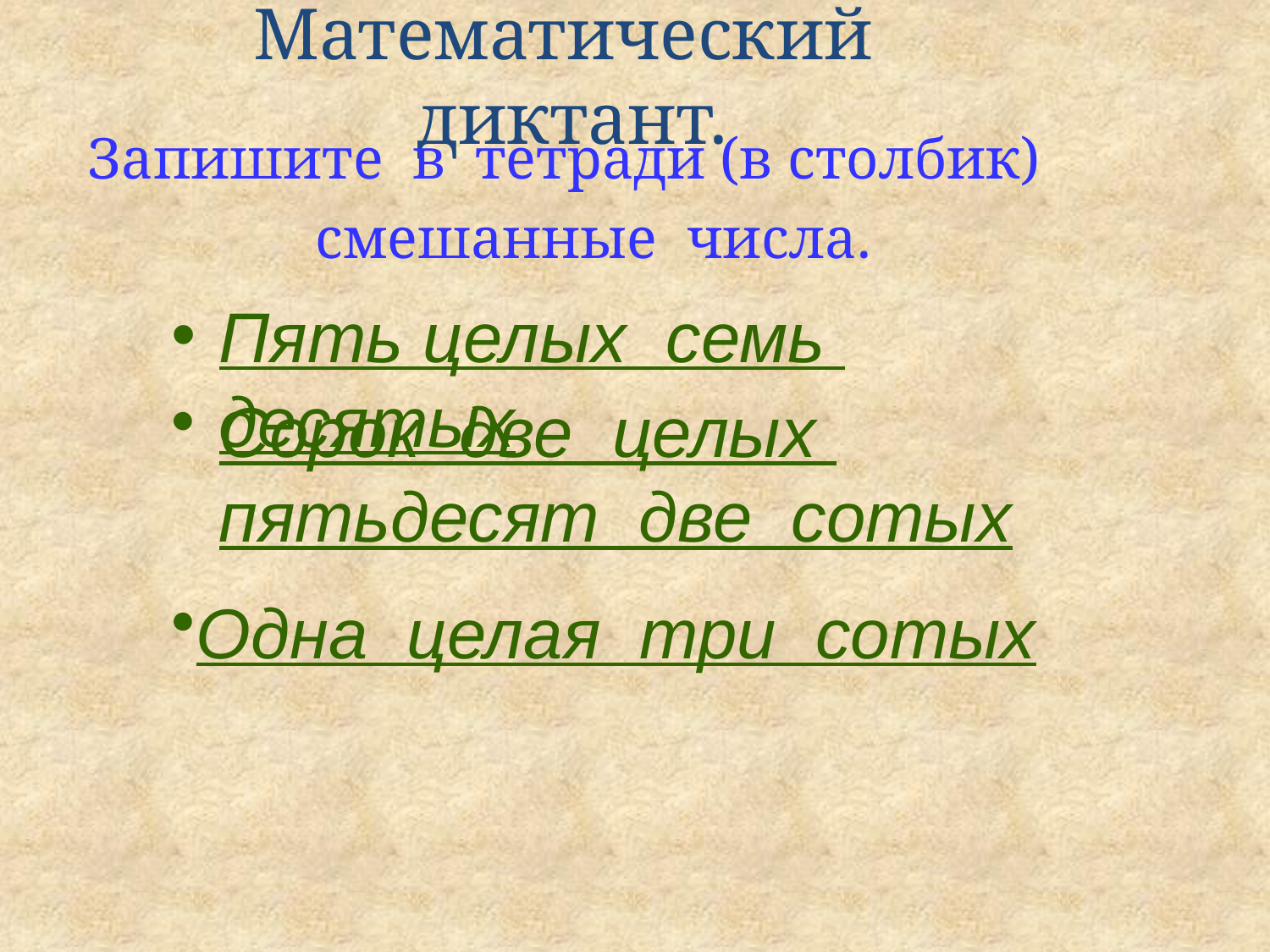

# Математический  диктант.
Запишите  в  тетради (в столбик)
   смешанные  числа.

Пять целых  семь  десятых
Сорок  две  целых  пятьдесят  две  сотых

Одна  целая  три  сотых